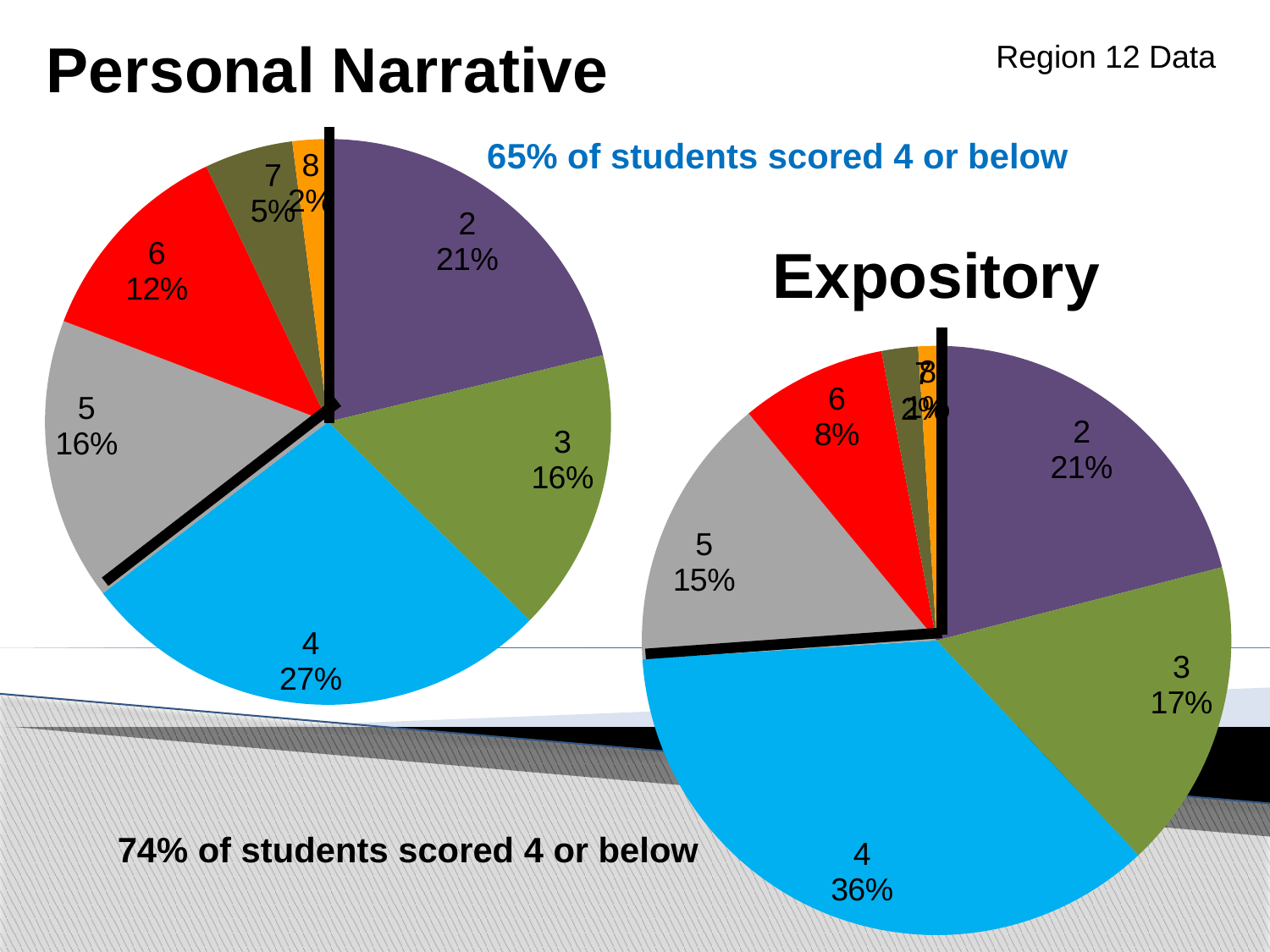

### Chart: Personal Narrative

| Category | Sales |
|---|---|
| 2 | 21.0 |
| 3 | 16.0 |
| 4 | 27.0 |
| 5 | 16.0 |
| 6 | 12.0 |
| 7 | 5.0 |
| 8 | 2.0 |
Region 12 Data
65% of students scored 4 or below

### Chart:

| Category | Expository |
|---|---|
| 2 | 21.0 |
| 3 | 17.0 |
| 4 | 36.0 |
| 5 | 15.0 |
| 6 | 8.0 |
| 7 | 2.0 |
| 8 | 1.0 |
74% of students scored 4 or below